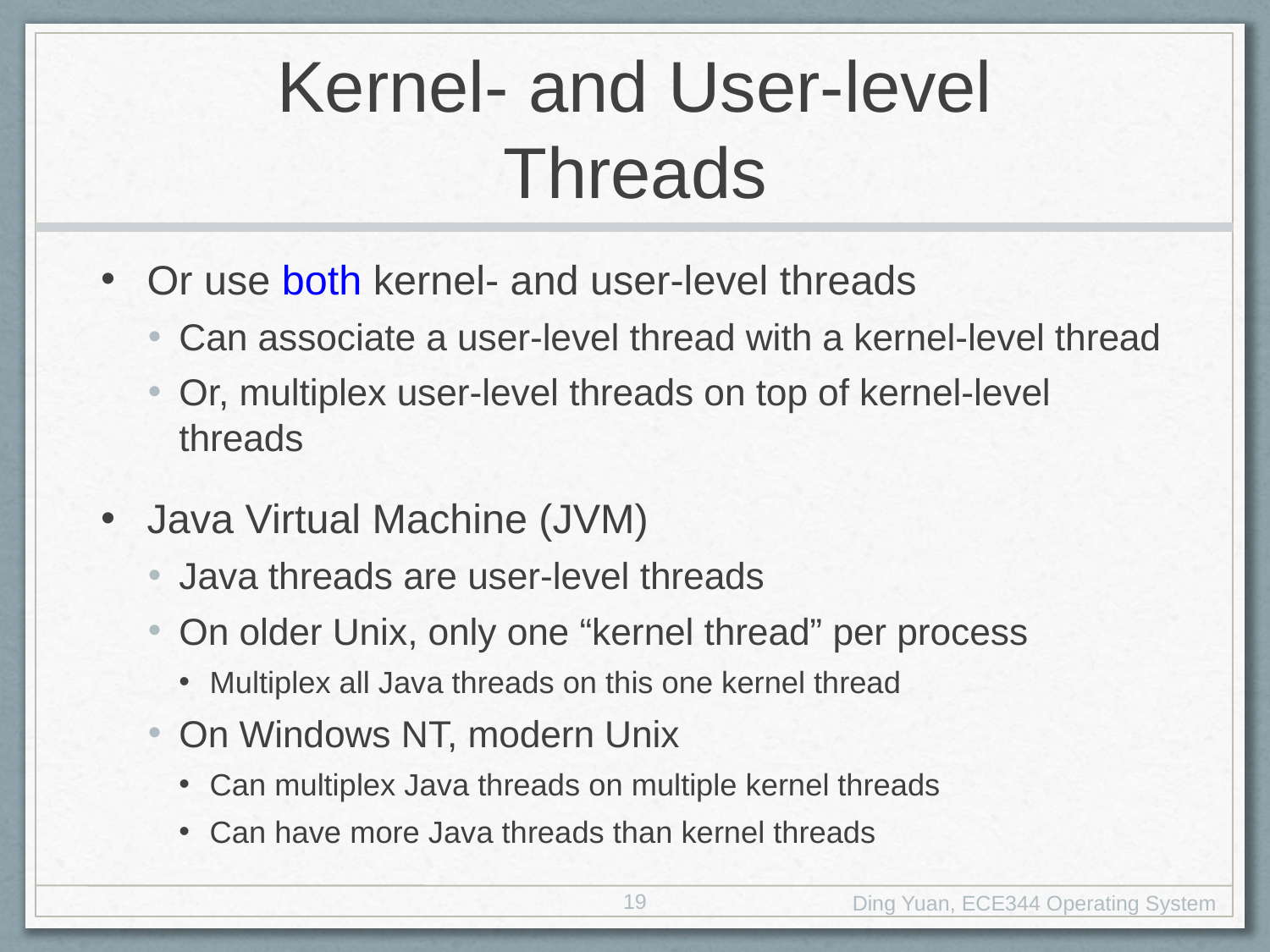

# Kernel- and User-level Threads
Or use both kernel- and user-level threads
Can associate a user-level thread with a kernel-level thread
Or, multiplex user-level threads on top of kernel-level threads
Java Virtual Machine (JVM)
Java threads are user-level threads
On older Unix, only one “kernel thread” per process
Multiplex all Java threads on this one kernel thread
On Windows NT, modern Unix
Can multiplex Java threads on multiple kernel threads
Can have more Java threads than kernel threads
19
Ding Yuan, ECE344 Operating System